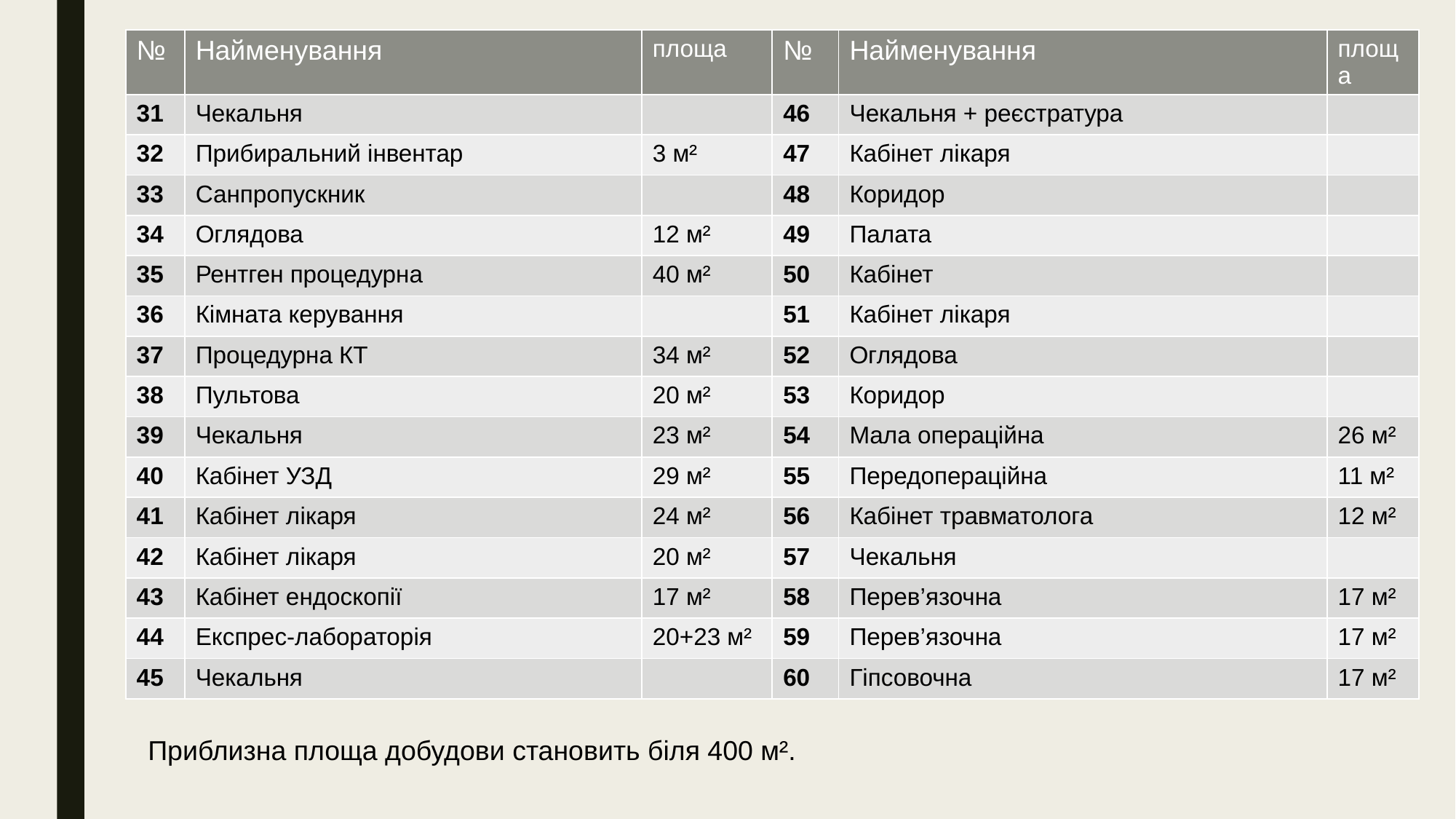

| № | Найменування | площа | № | Найменування | площа |
| --- | --- | --- | --- | --- | --- |
| 31 | Чекальня |  | 46 | Чекальня + реєстратура |  |
| 32 | Прибиральний інвентар | 3 м² | 47 | Кабінет лікаря |  |
| 33 | Санпропускник |  | 48 | Коридор |  |
| 34 | Оглядова | 12 м² | 49 | Палата |  |
| 35 | Рентген процедурна | 40 м² | 50 | Кабінет |  |
| 36 | Кімната керування |  | 51 | Кабінет лікаря |  |
| 37 | Процедурна КТ | 34 м² | 52 | Оглядова |  |
| 38 | Пультова | 20 м² | 53 | Коридор |  |
| 39 | Чекальня | 23 м² | 54 | Мала операційна | 26 м² |
| 40 | Кабінет УЗД | 29 м² | 55 | Передопераційна | 11 м² |
| 41 | Кабінет лікаря | 24 м² | 56 | Кабінет травматолога | 12 м² |
| 42 | Кабінет лікаря | 20 м² | 57 | Чекальня |  |
| 43 | Кабінет ендоскопії | 17 м² | 58 | Перев’язочна | 17 м² |
| 44 | Експрес-лабораторія | 20+23 м² | 59 | Перев’язочна | 17 м² |
| 45 | Чекальня |  | 60 | Гіпсовочна | 17 м² |
Приблизна площа добудови становить біля 400 м².